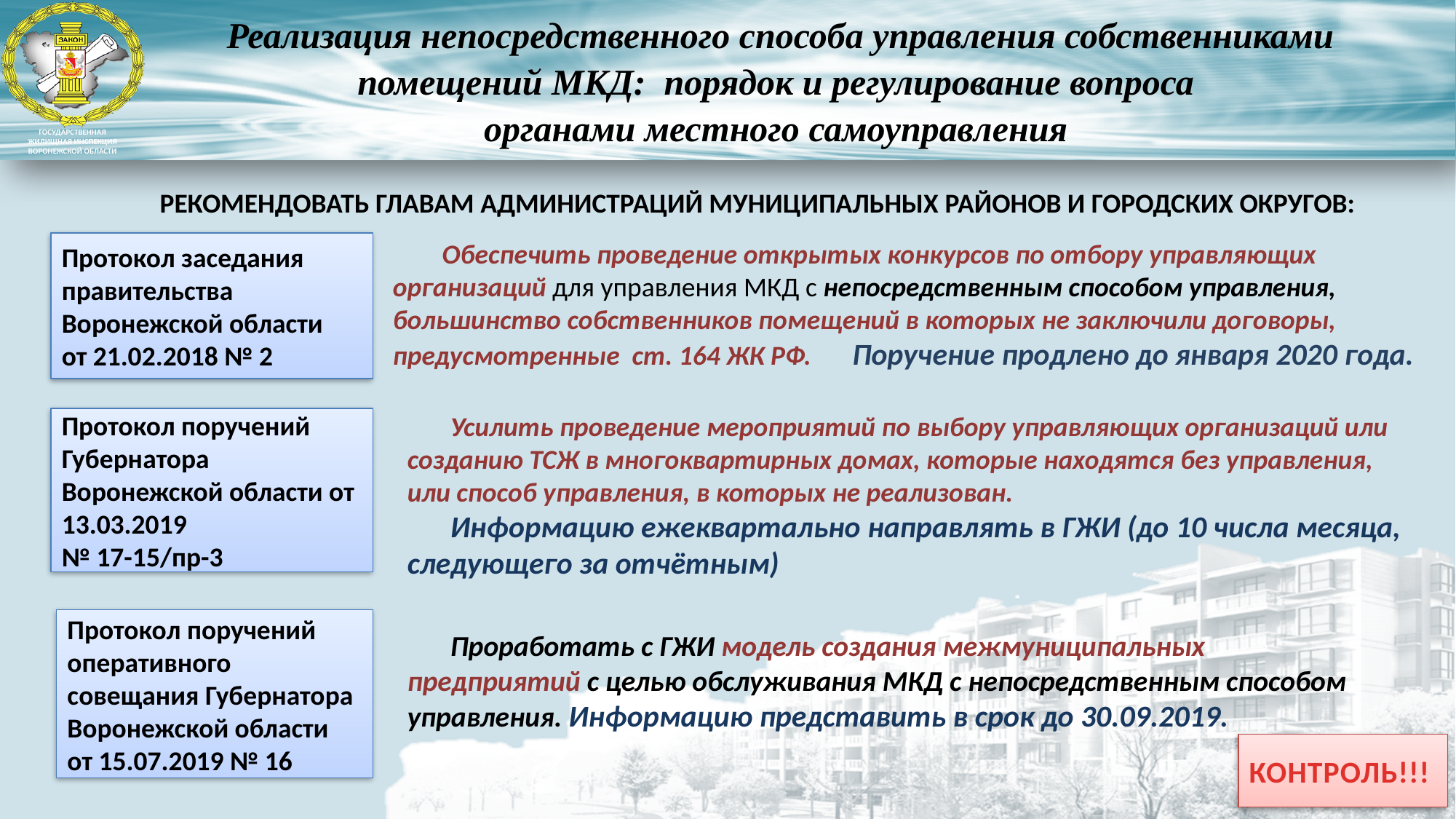

Реализация непосредственного способа управления собственниками помещений МКД:  порядок и регулирование вопроса
органами местного самоуправления
РЕКОМЕНДОВАТЬ ГЛАВАМ АДМИНИСТРАЦИЙ МУНИЦИПАЛЬНЫХ РАЙОНОВ И ГОРОДСКИХ ОКРУГОВ:
        Обеспечить проведение открытых конкурсов по отбору управляющих организаций для управления МКД с непосредственным способом управления, большинство собственников помещений в которых не заключили договоры, предусмотренные  ст. 164 ЖК РФ.      Поручение продлено до января 2020 года.
Протокол заседания правительства Воронежской области
от 21.02.2018 № 2
Усилить проведение мероприятий по выбору управляющих организаций или созданию ТСЖ в многоквартирных домах, которые находятся без управления, или способ управления, в которых не реализован.
Информацию ежеквартально направлять в ГЖИ (до 10 числа месяца, следующего за отчётным)
Протокол поручений Губернатора Воронежской области от 13.03.2019
№ 17-15/пр-3
Протокол поручений оперативного совещания Губернатора Воронежской области
от 15.07.2019 № 16
Проработать с ГЖИ модель создания межмуниципальных предприятий с целью обслуживания МКД с непосредственным способом управления. Информацию представить в срок до 30.09.2019.
КОНТРОЛЬ!!!